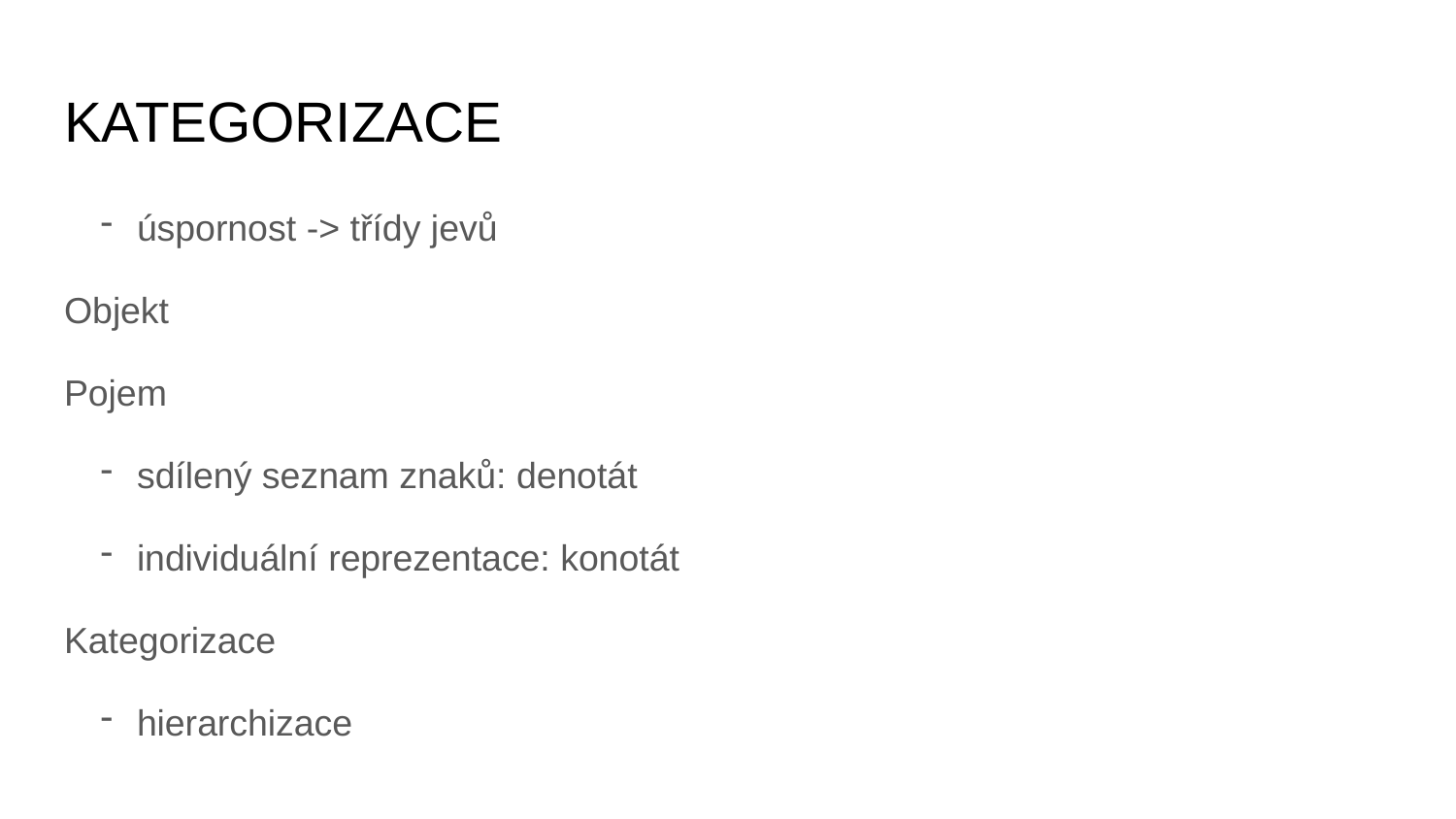

# KATEGORIZACE
úspornost -> třídy jevů
Objekt
Pojem
sdílený seznam znaků: denotát
individuální reprezentace: konotát
Kategorizace
hierarchizace